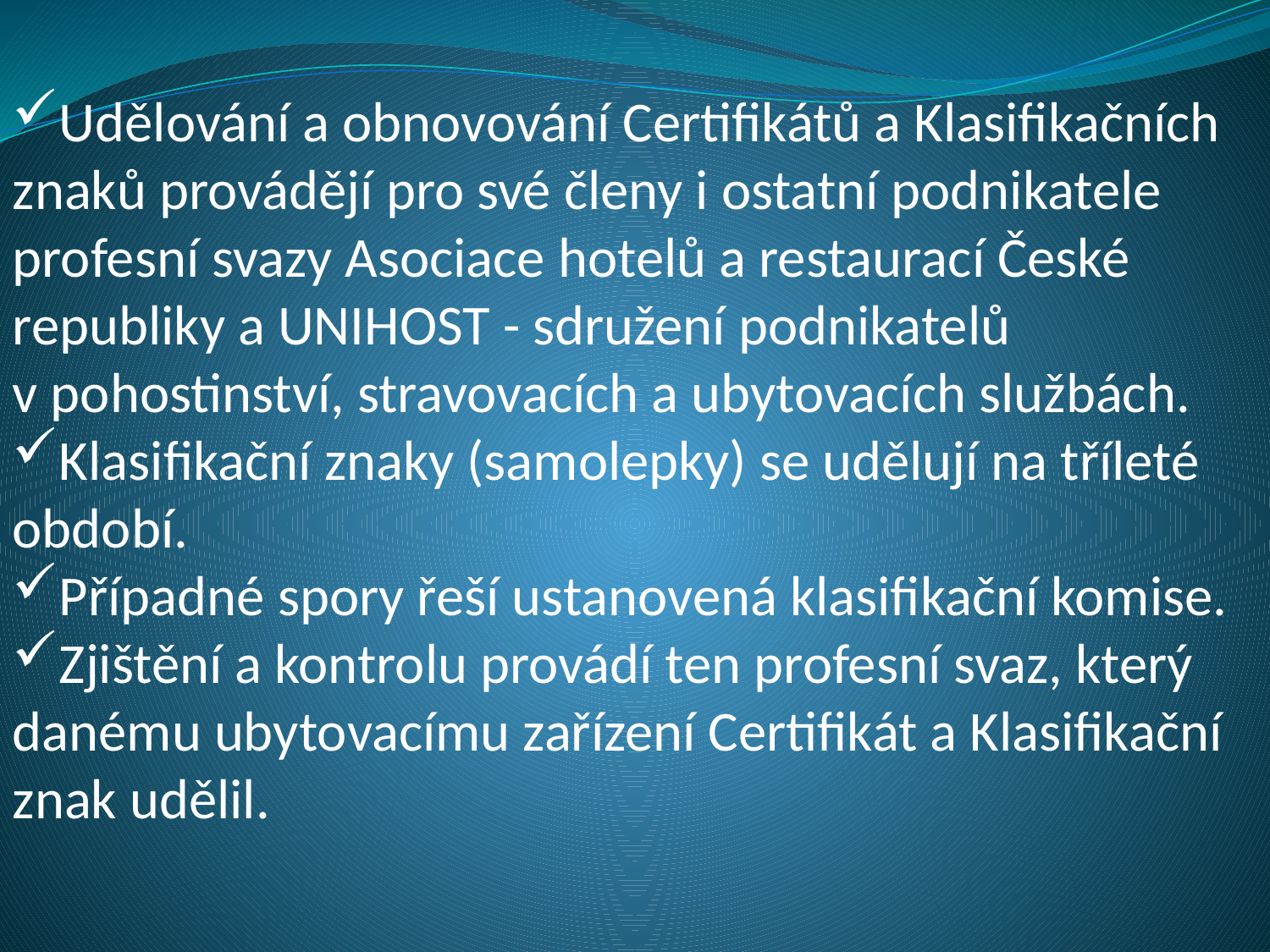

Udělování a obnovování Certifikátů a Klasifikačních znaků provádějí pro své členy i ostatní podnikatele profesní svazy Asociace hotelů a restaurací České republiky a UNIHOST - sdružení podnikatelů
v pohostinství, stravovacích a ubytovacích službách.
Klasifikační znaky (samolepky) se udělují na tříleté období.
Případné spory řeší ustanovená klasifikační komise.
Zjištění a kontrolu provádí ten profesní svaz, který danému ubytovacímu zařízení Certifikát a Klasifikační znak udělil.